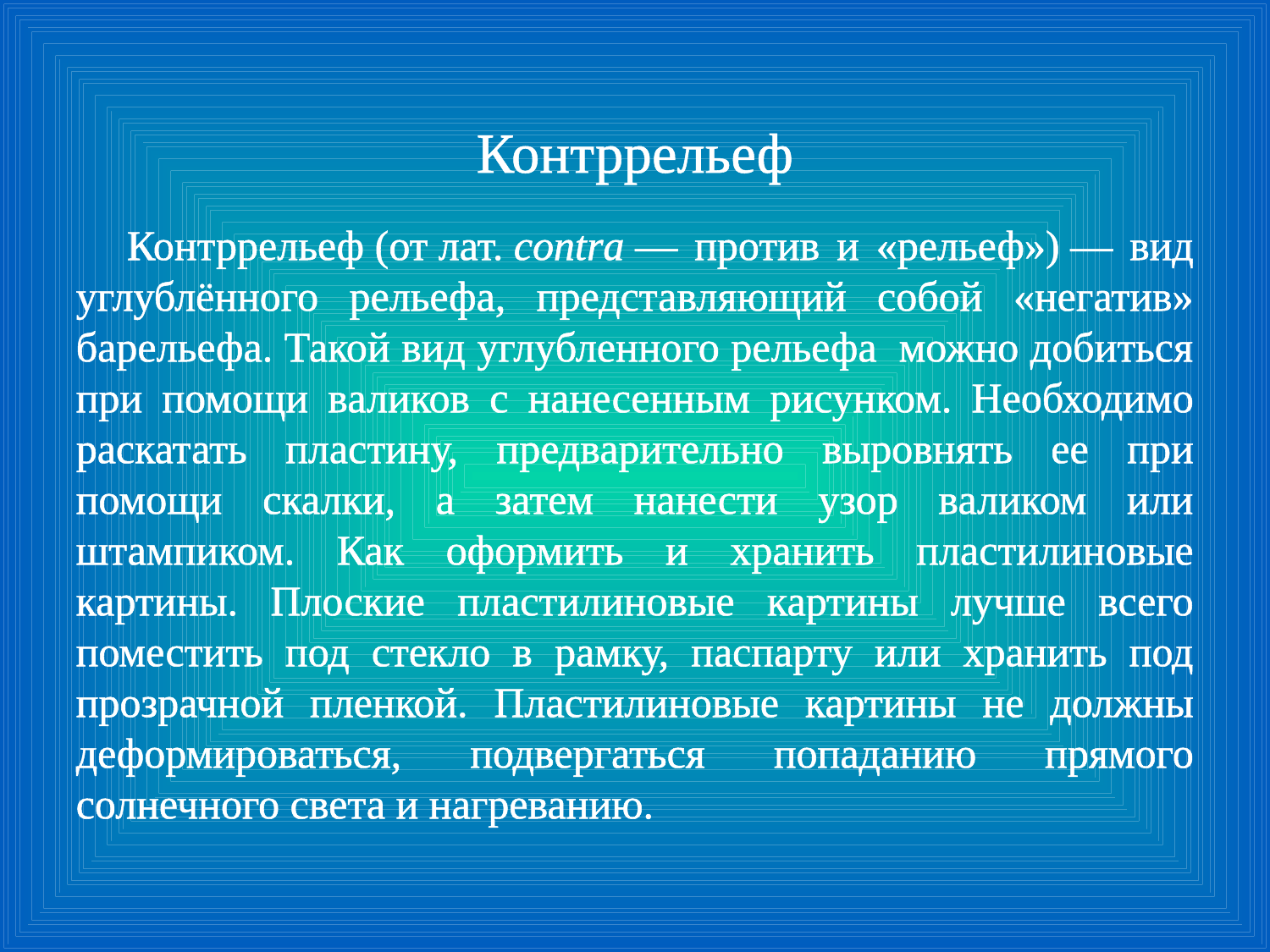

# Контррельеф
   Контррельеф (от лат. contra — против и «рельеф») — вид углублённого рельефа, представляющий собой «негатив» барельефа. Такой вид углубленного рельефа  можно добиться при помощи валиков с нанесенным рисунком. Необходимо раскатать пластину, предварительно выровнять ее при помощи скалки, а затем нанести узор валиком или штампиком. Как оформить и хранить пластилиновые картины. Плоские пластилиновые картины лучше всего поместить под стекло в рамку, паспарту или хранить под прозрачной пленкой. Пластилиновые картины не должны деформироваться, подвергаться попаданию прямого солнечного света и нагреванию.